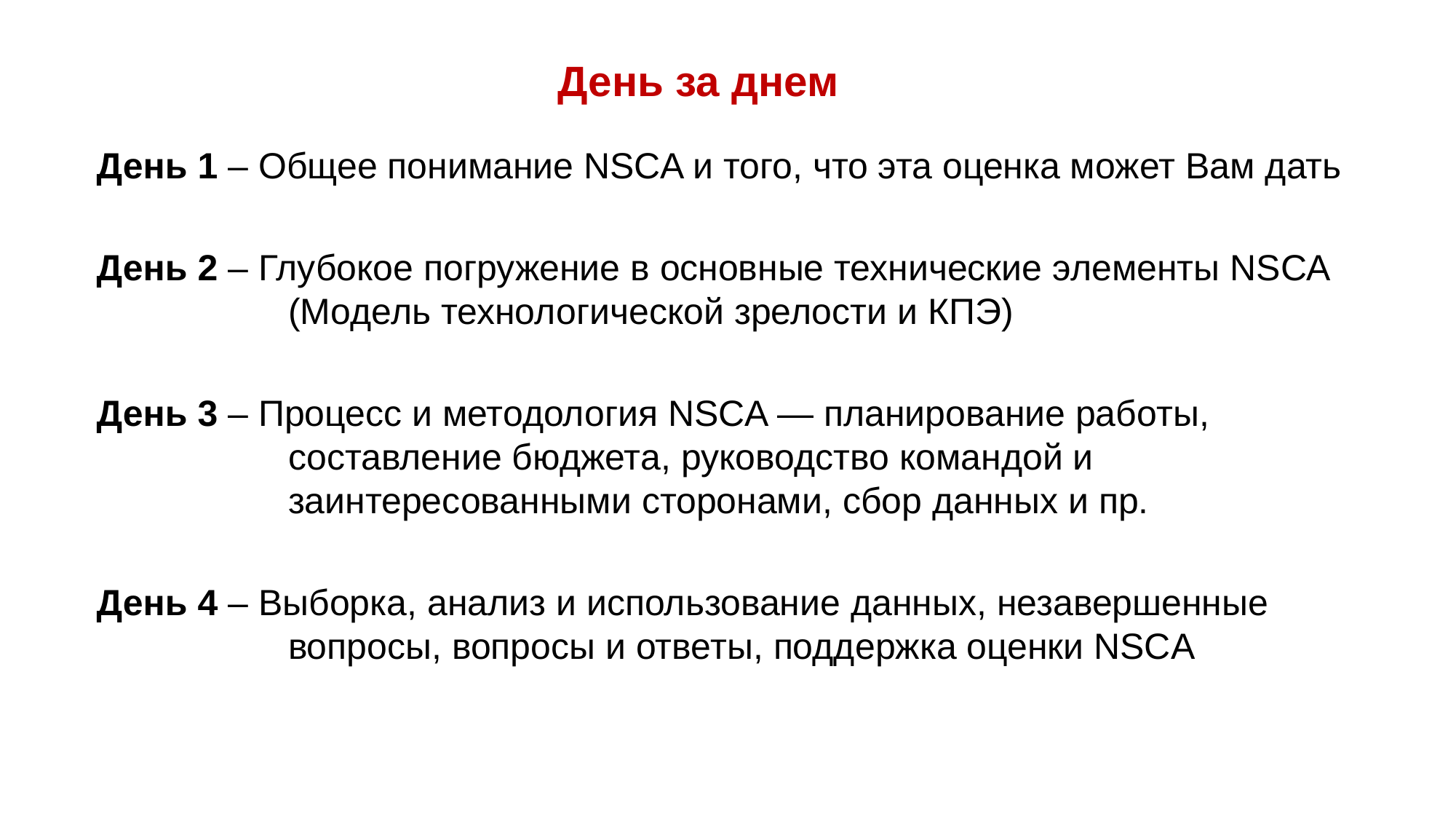

# День за днем
День 1 – Общее понимание NSCA и того, что эта оценка может Вам дать

День 2 – Глубокое погружение в основные технические элементы NSCA (Модель технологической зрелости и КПЭ)

День 3 – Процесс и методология NSCA — планирование работы, составление бюджета, руководство командой и заинтересованными сторонами, сбор данных и пр.

День 4 – Выборка, анализ и использование данных, незавершенные вопросы, вопросы и ответы, поддержка оценки NSCA